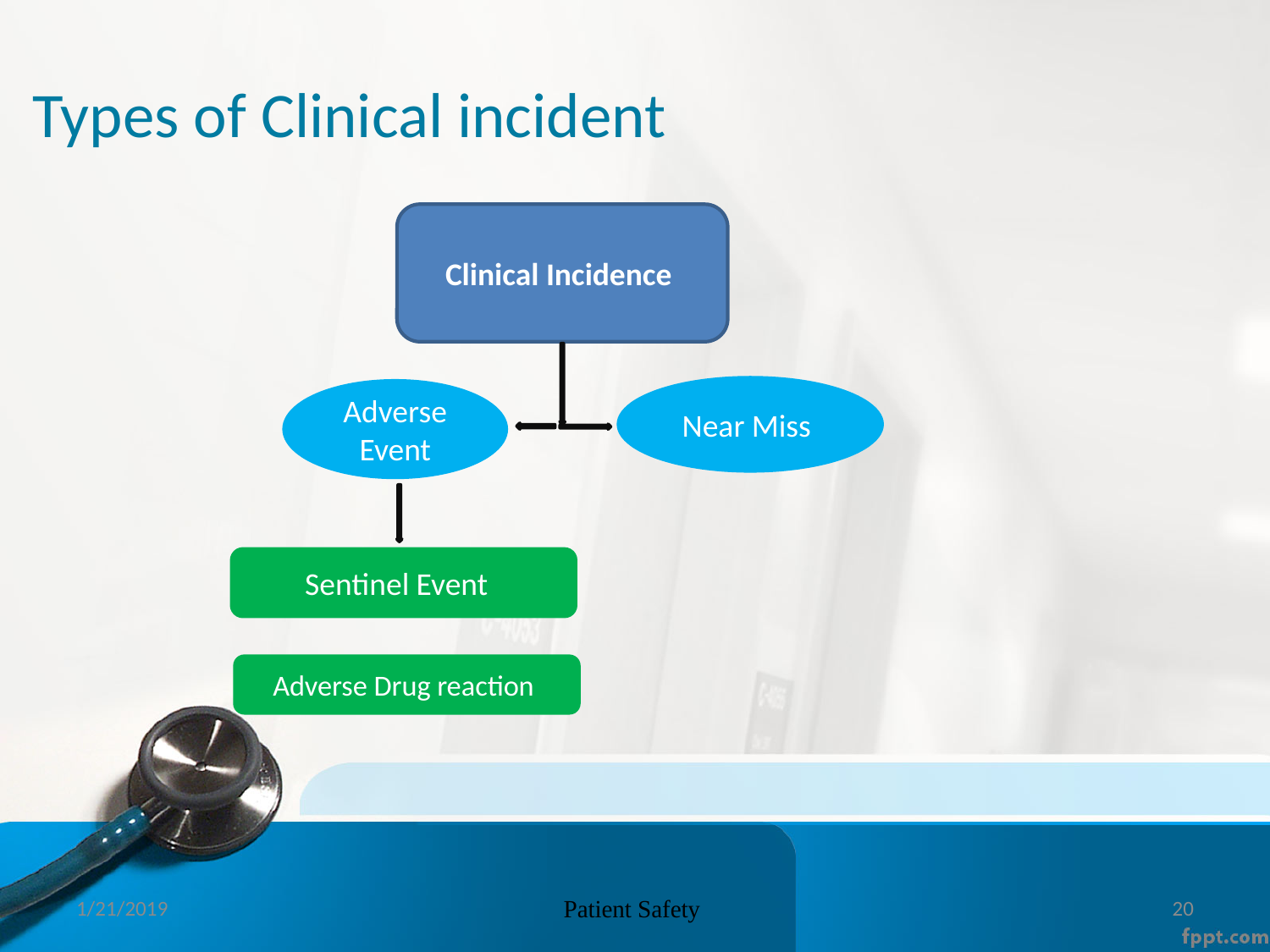

# Types of Clinical incident
Clinical Incidence

Near Miss
Adverse Event

Sentinel Event
Adverse Drug reaction
1/21/2019
Patient Safety
20